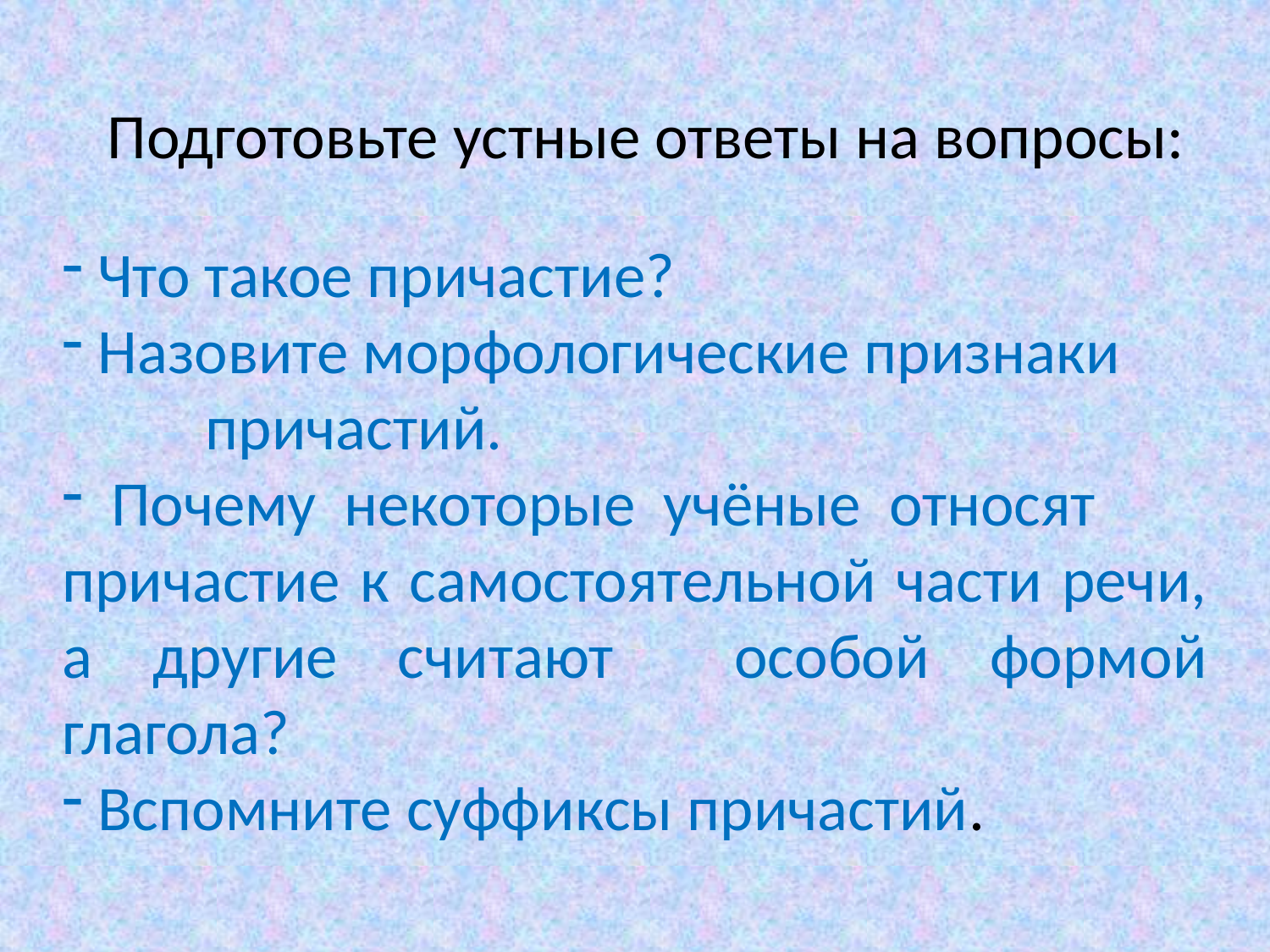

Подготовьте устные ответы на вопросы:
 Что такое причастие?
 Назовите морфологические признаки                 причастий.
 Почему некоторые учёные относят     причастие к самостоятельной части речи, а другие считают  особой формой глагола?
 Вспомните суффиксы причастий.